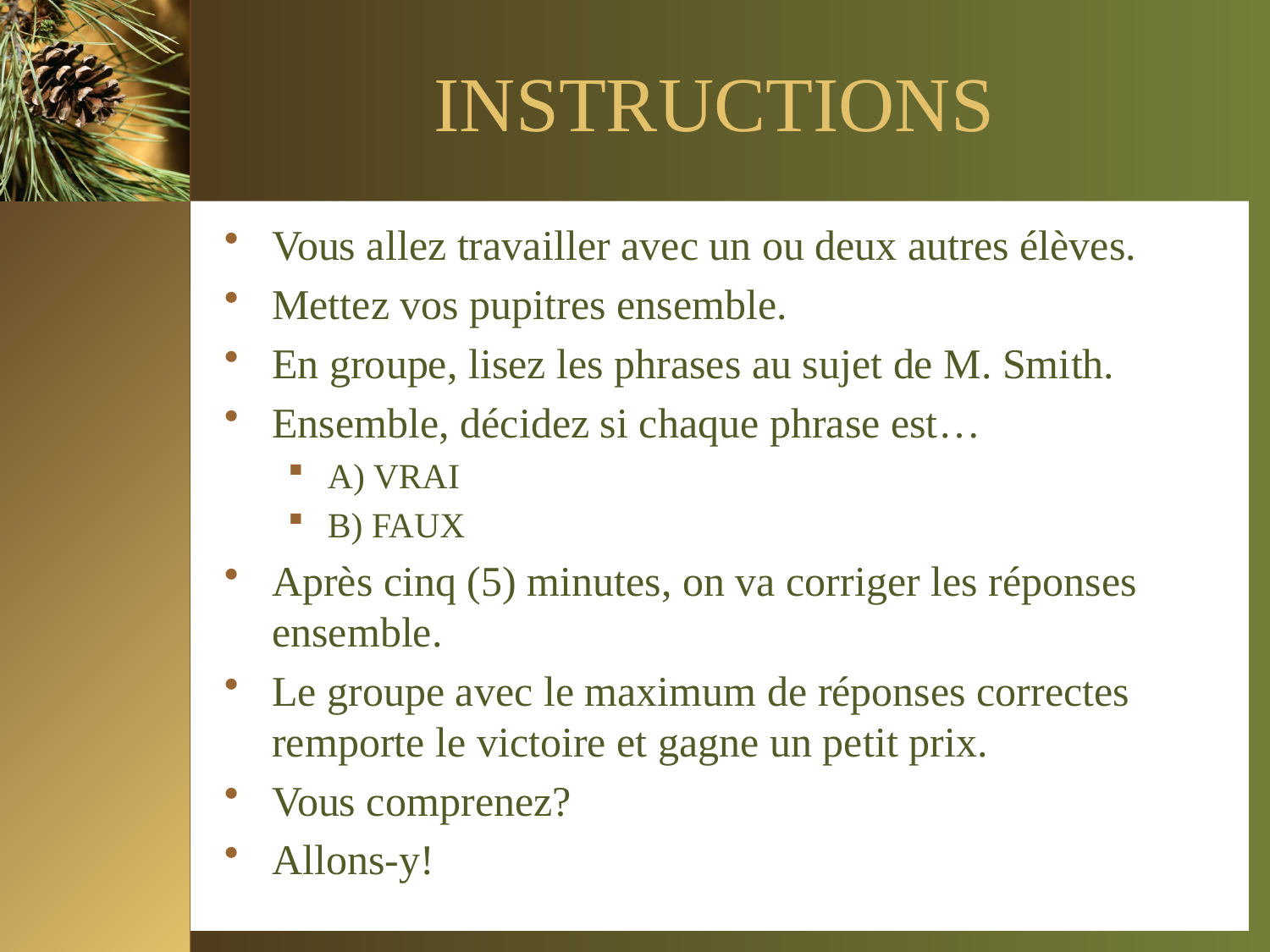

# INSTRUCTIONS
Vous allez travailler avec un ou deux autres élèves.
Mettez vos pupitres ensemble.
En groupe, lisez les phrases au sujet de M. Smith.
Ensemble, décidez si chaque phrase est…
A) VRAI
B) FAUX
Après cinq (5) minutes, on va corriger les réponses ensemble.
Le groupe avec le maximum de réponses correctes remporte le victoire et gagne un petit prix.
Vous comprenez?
Allons-y!